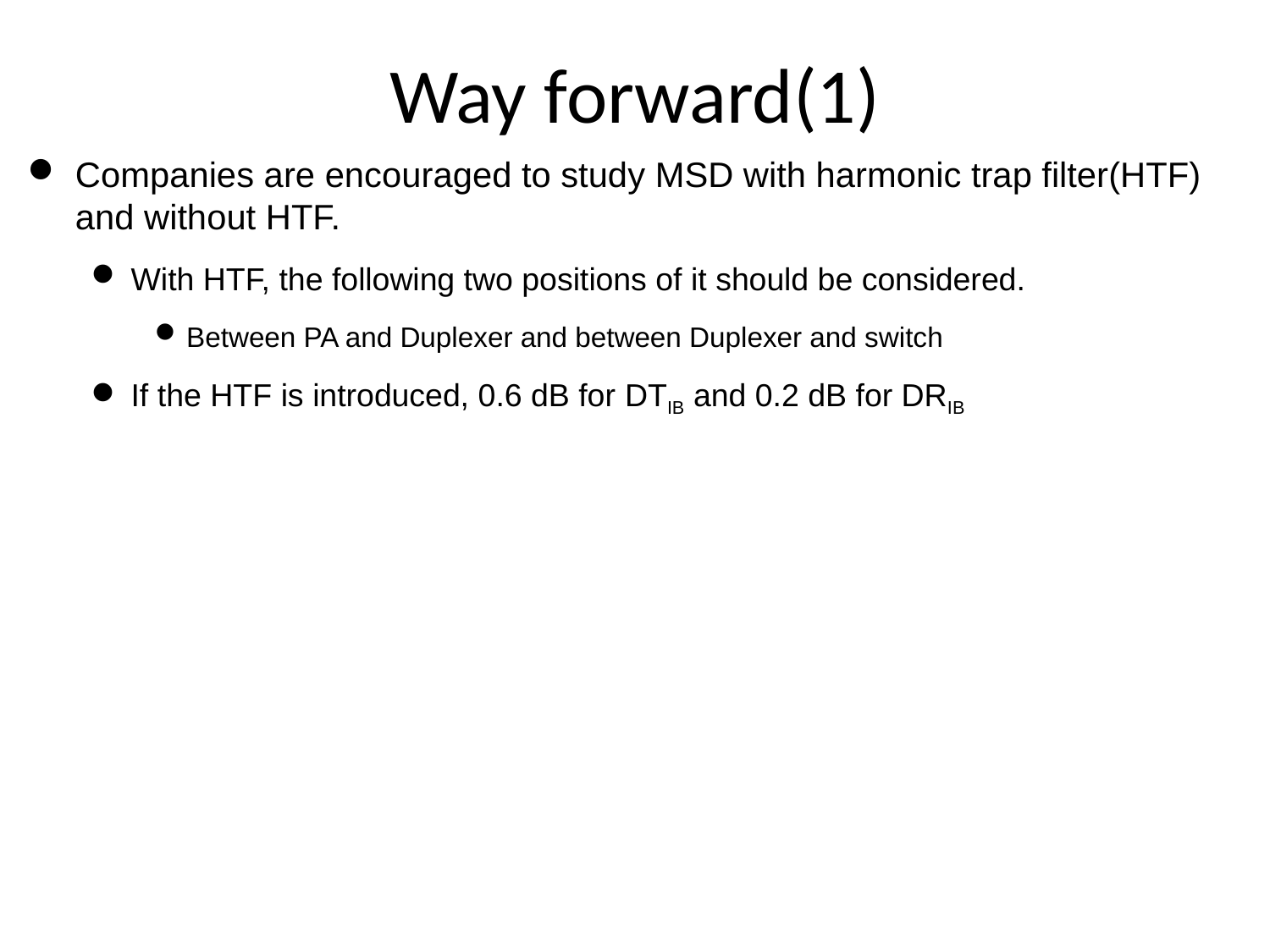

# Way forward(1)
Companies are encouraged to study MSD with harmonic trap filter(HTF) and without HTF.
With HTF, the following two positions of it should be considered.
Between PA and Duplexer and between Duplexer and switch
If the HTF is introduced, 0.6 dB for DTIB and 0.2 dB for DRIB